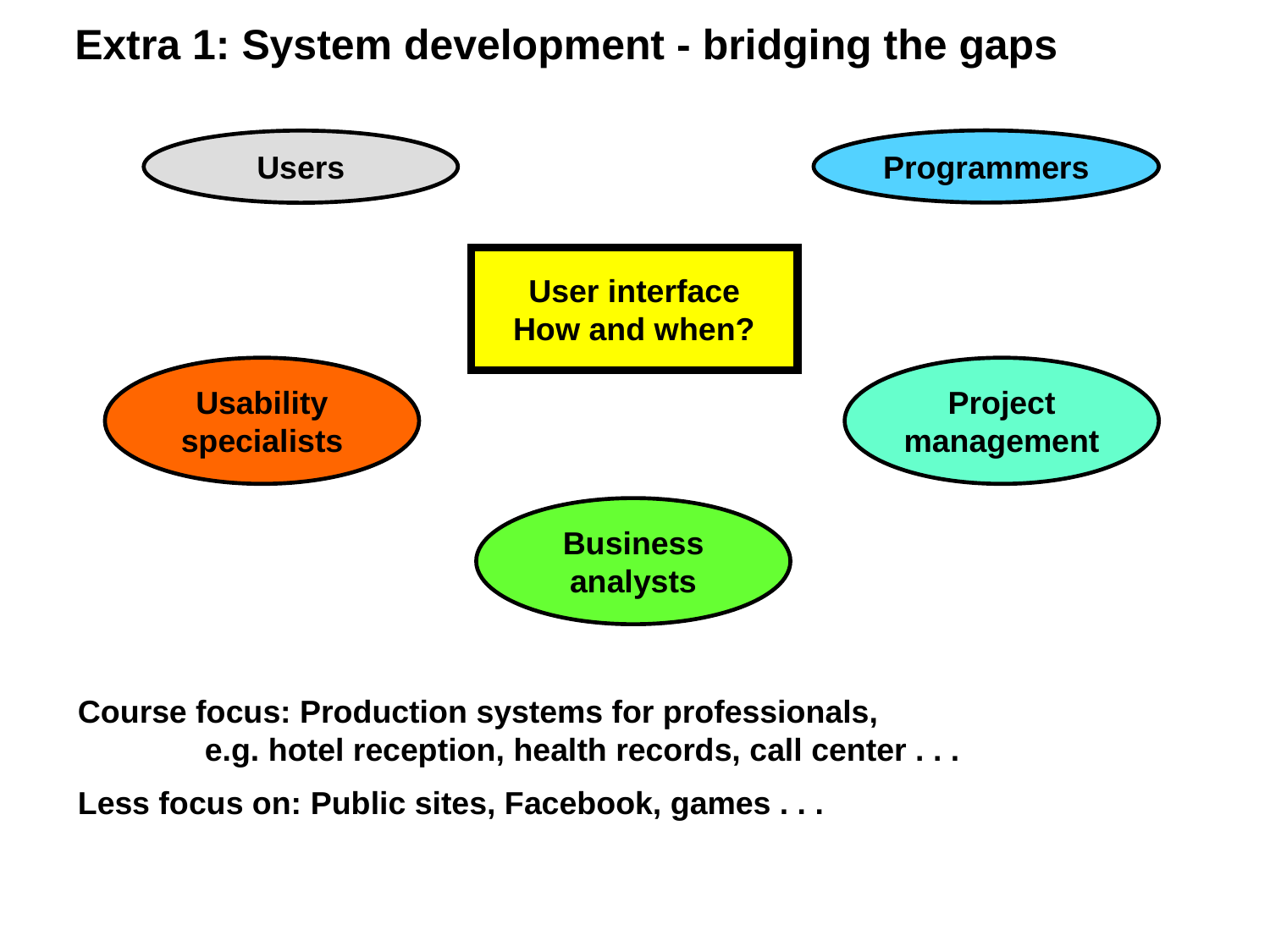

Extra 1: System development - bridging the gaps
Programmers
Users
User interface
How and when?
Usability
specialists
Project
management
Business
analysts
Course focus: Production systems for professionals,
	e.g. hotel reception, health records, call center . . .
Less focus on: Public sites, Facebook, games . . .